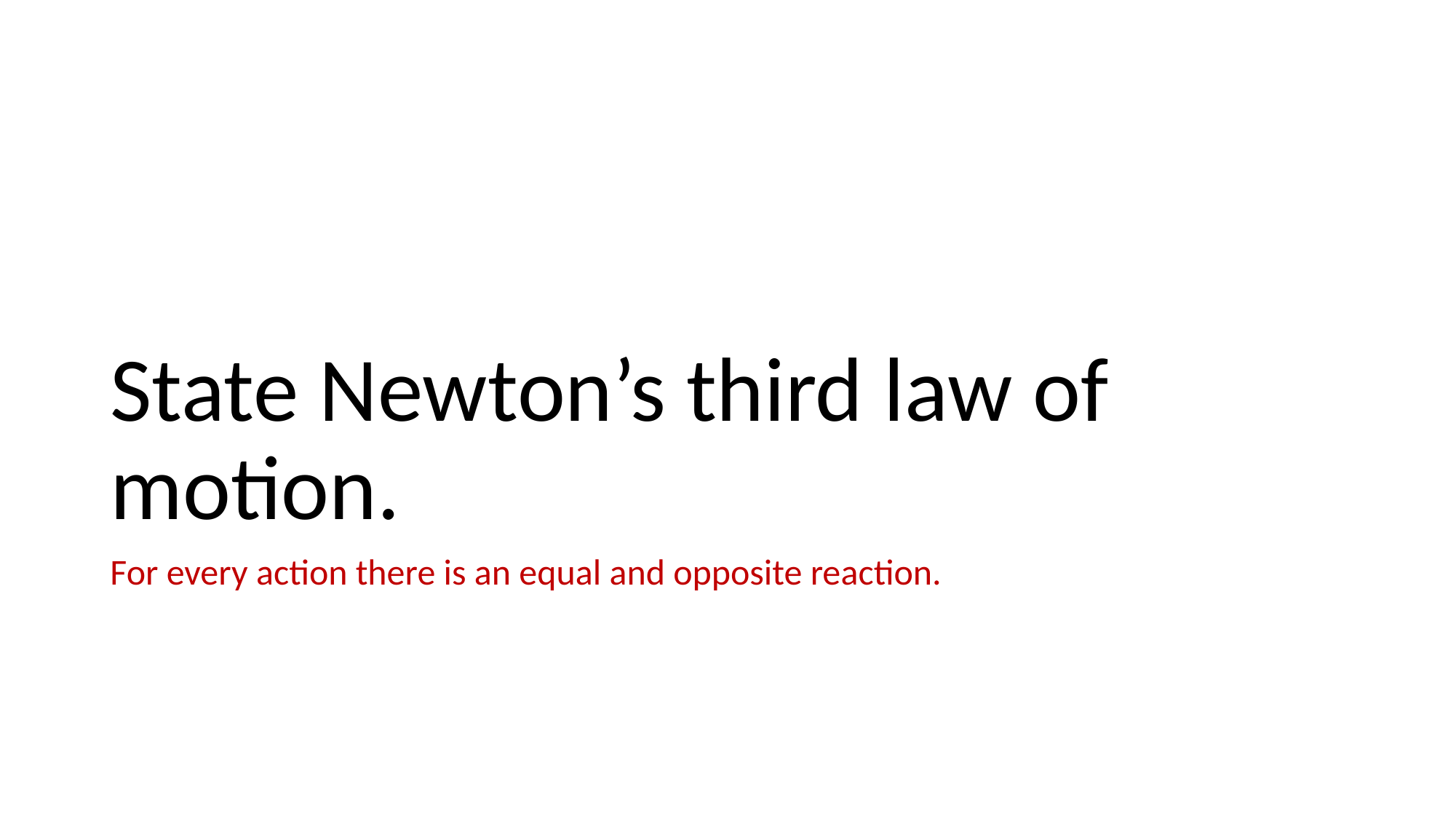

# State Newton’s third law of motion.
For every action there is an equal and opposite reaction.